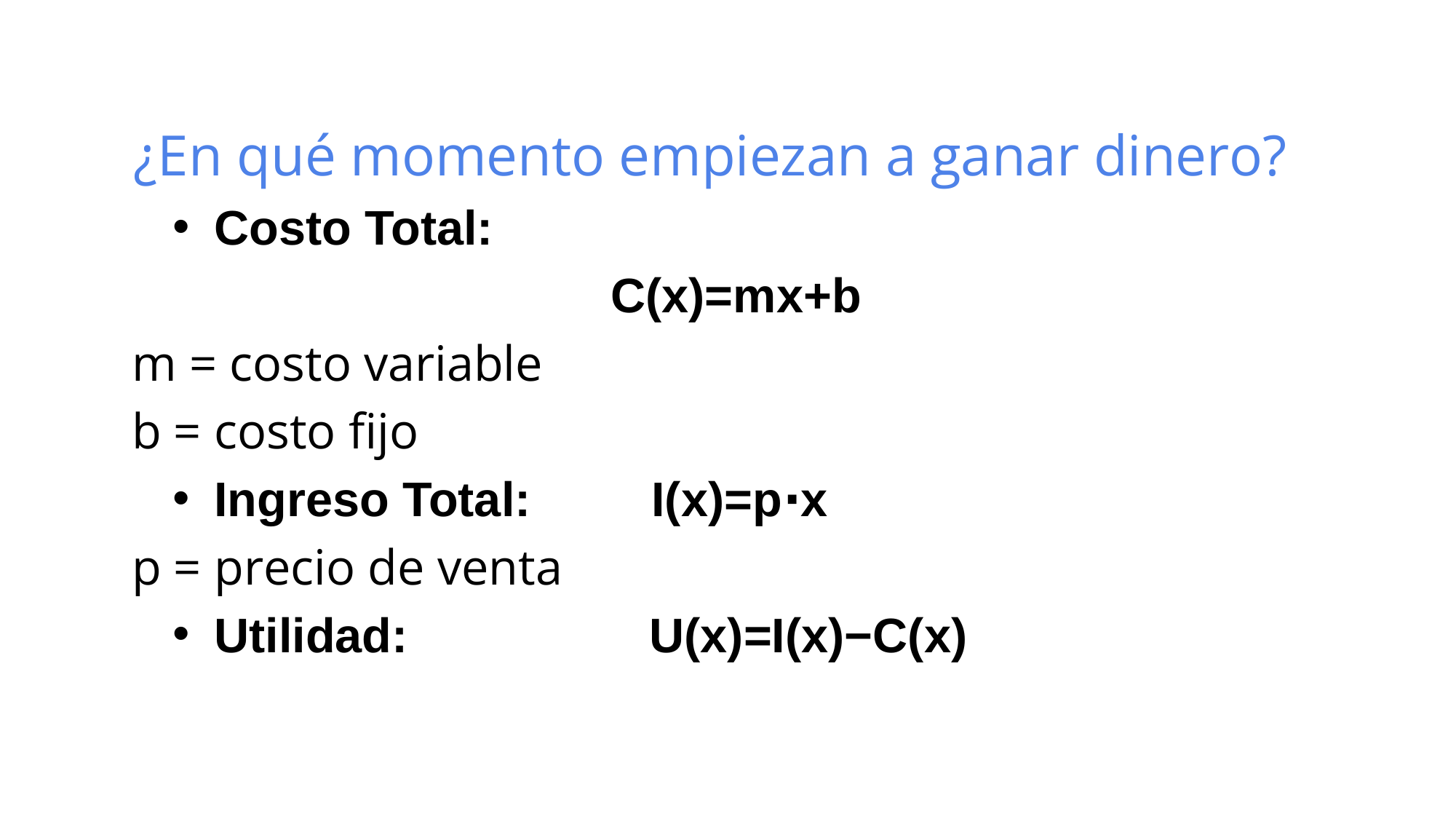

¿En qué momento empiezan a ganar dinero?
Costo Total:
C(x)=mx+b
m = costo variable
b = costo fijo
Ingreso Total:         I(x)=p⋅x
p = precio de venta
Utilidad:                  U(x)=I(x)−C(x)